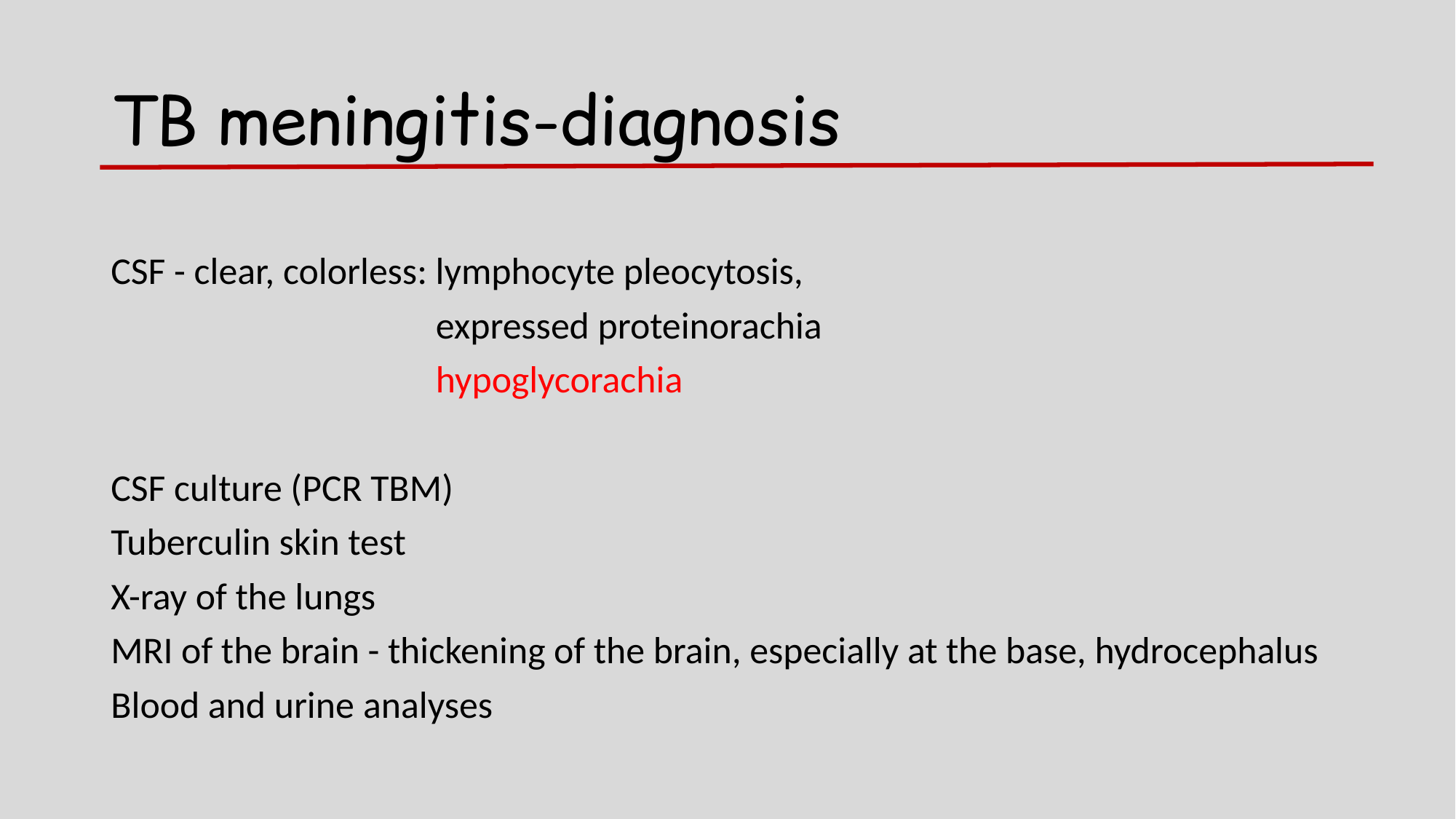

# ТB meningitis-diagnosis
CSF - clear, colorless: lymphocyte pleocytosis,
                                      expressed proteinorachia
                                      hypoglycorachia

CSF culture (PCR TBM)
Tuberculin skin test
X-ray of the lungs
MRI of the brain - thickening of the brain, especially at the base, hydrocephalus
Blood and urine analyses